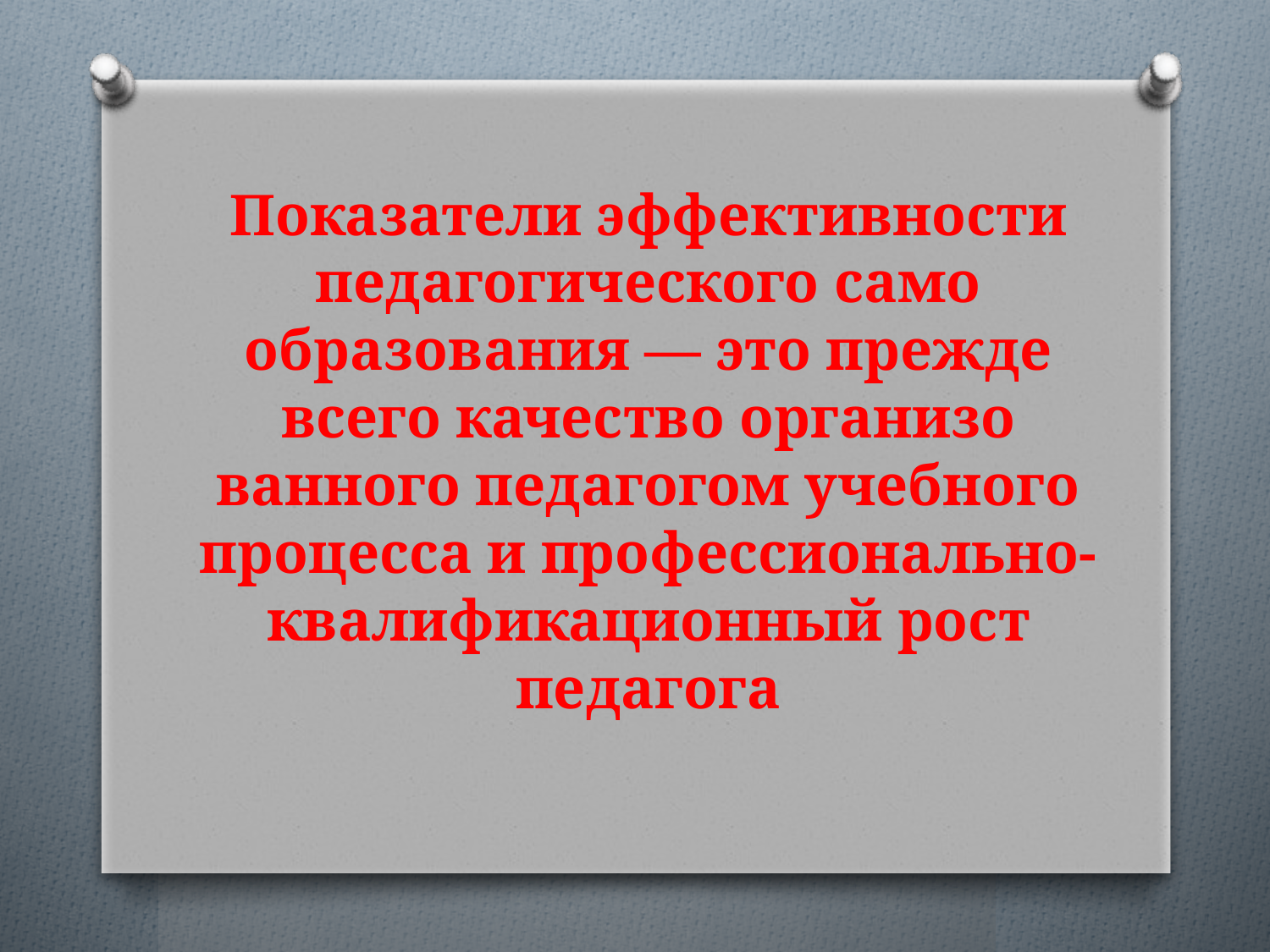

# Показатели эффективности педагогического само­образования — это прежде всего качество организо­ванного педагогом учебного процесса и профессионально-квалификационный рост педагога